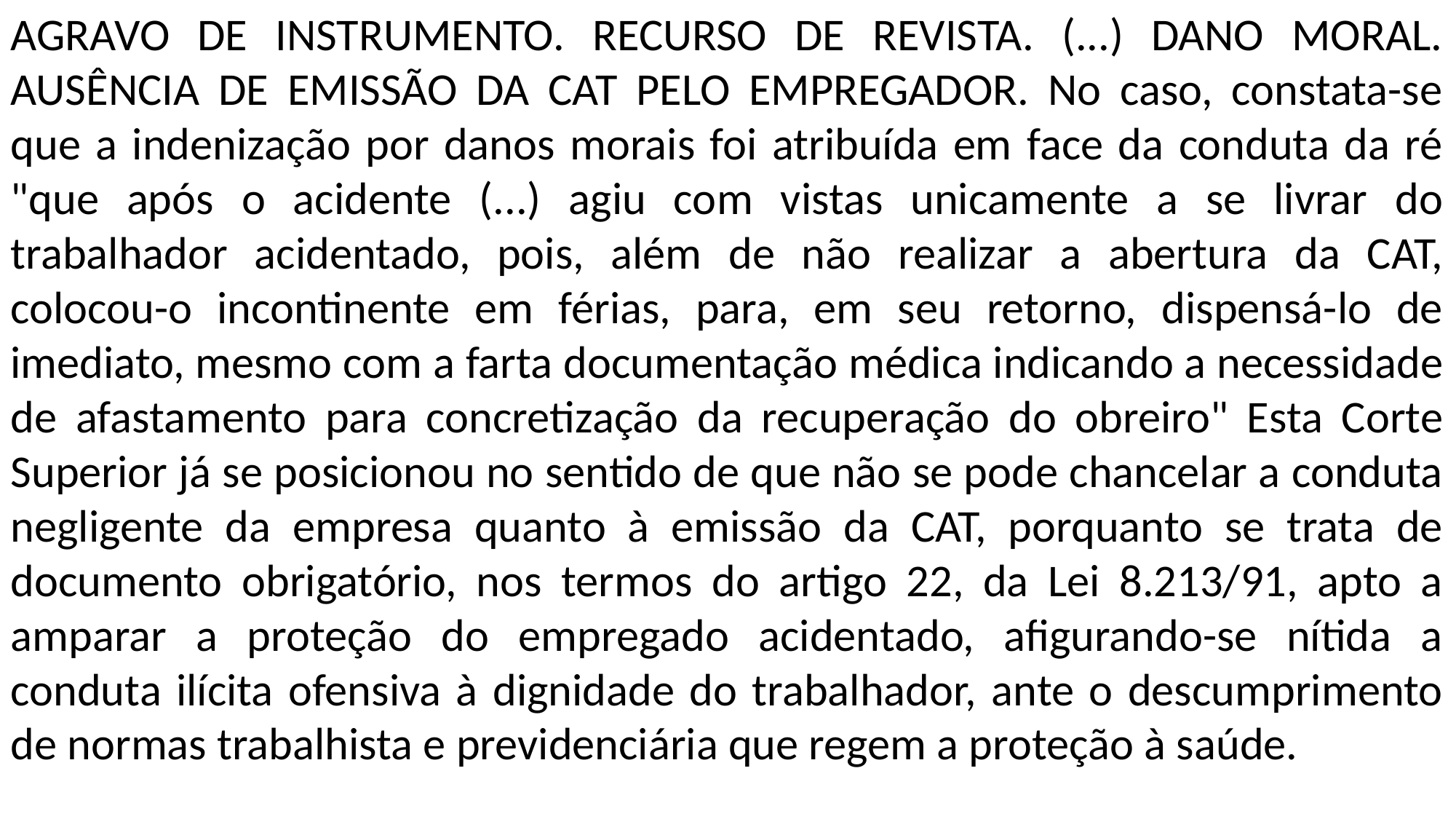

AGRAVO DE INSTRUMENTO. RECURSO DE REVISTA. (...) DANO MORAL. AUSÊNCIA DE EMISSÃO DA CAT PELO EMPREGADOR. No caso, constata-se que a indenização por danos morais foi atribuída em face da conduta da ré "que após o acidente (...) agiu com vistas unicamente a se livrar do trabalhador acidentado, pois, além de não realizar a abertura da CAT, colocou-o incontinente em férias, para, em seu retorno, dispensá-lo de imediato, mesmo com a farta documentação médica indicando a necessidade de afastamento para concretização da recuperação do obreiro" Esta Corte Superior já se posicionou no sentido de que não se pode chancelar a conduta negligente da empresa quanto à emissão da CAT, porquanto se trata de documento obrigatório, nos termos do artigo 22, da Lei 8.213/91, apto a amparar a proteção do empregado acidentado, afigurando-se nítida a conduta ilícita ofensiva à dignidade do trabalhador, ante o descumprimento de normas trabalhista e previdenciária que regem a proteção à saúde.